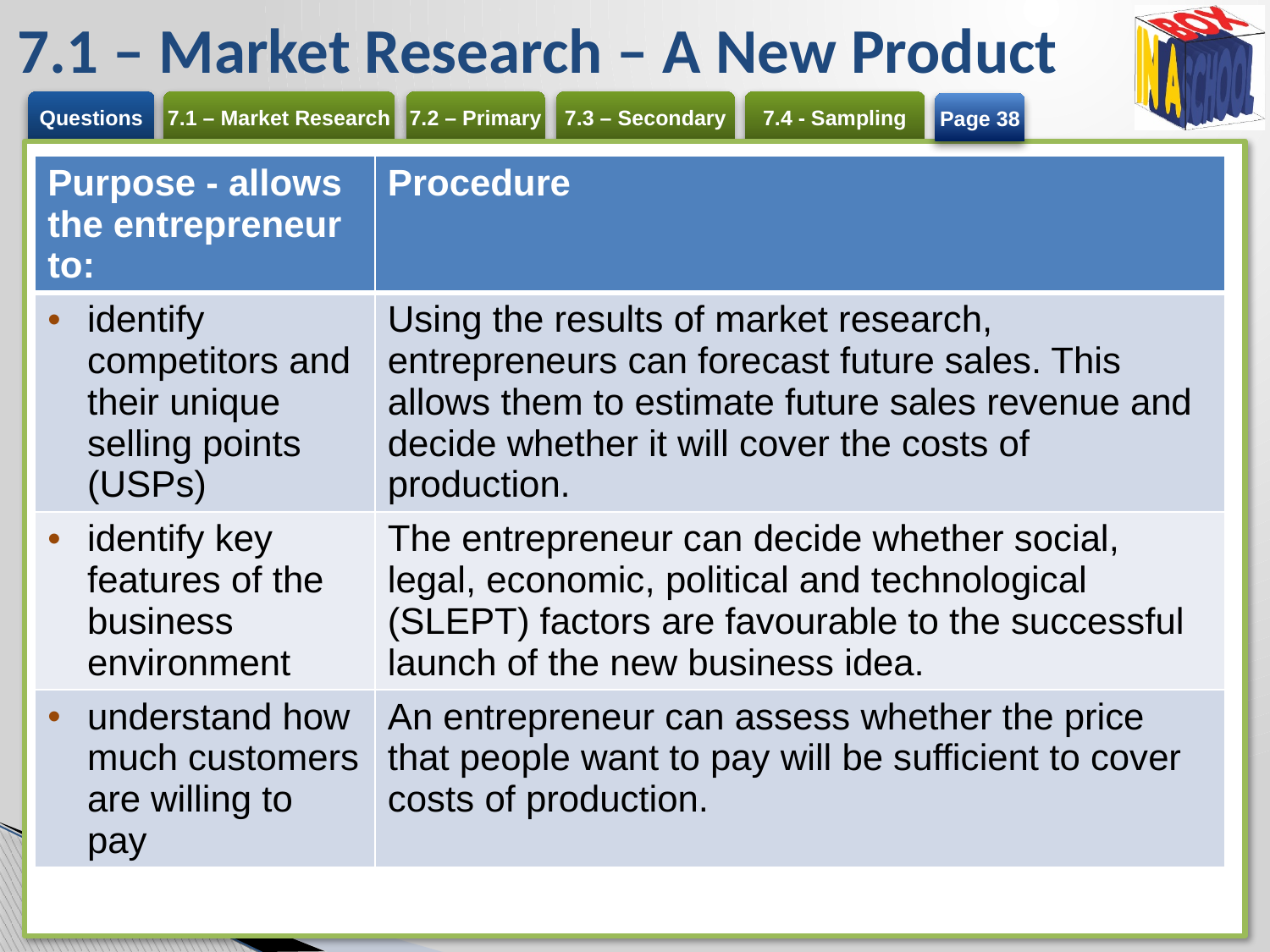

# 7.1 – Market Research – A New Product
Page 38
| Purpose - allows the entrepreneur to: | Procedure |
| --- | --- |
| identify competitors and their unique selling points (USPs) | Using the results of market research, entrepreneurs can forecast future sales. This allows them to estimate future sales revenue and decide whether it will cover the costs of production. |
| identify key features of the business environment | The entrepreneur can decide whether social, legal, economic, political and technological (SLEPT) factors are favourable to the successful launch of the new business idea. |
| understand how much customers are willing to pay | An entrepreneur can assess whether the price that people want to pay will be sufficient to cover costs of production. |